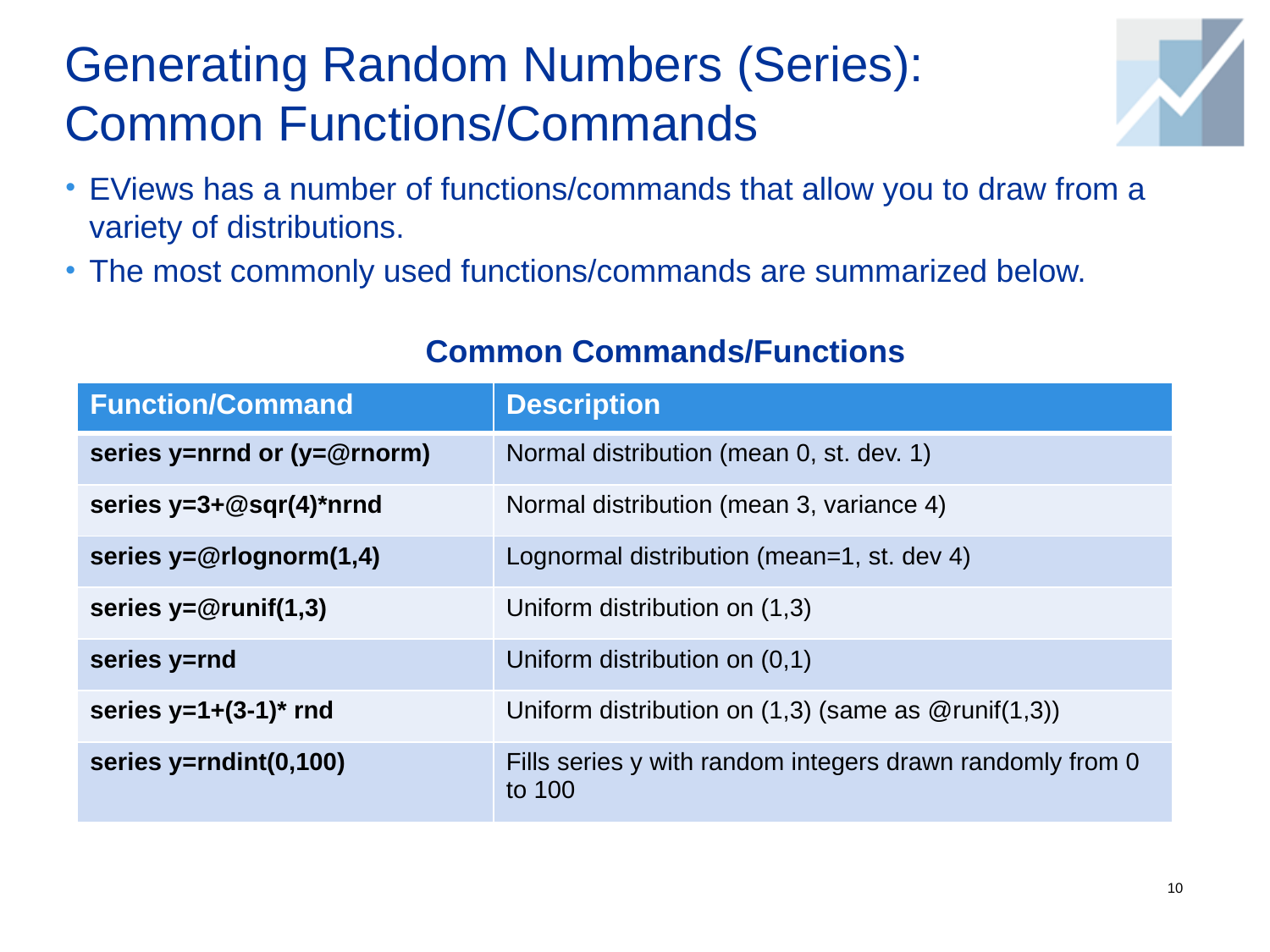

# Generating Random Numbers (Series): Common Functions/Commands
EViews has a number of functions/commands that allow you to draw from a variety of distributions.
The most commonly used functions/commands are summarized below.

	Common Commands/Functions
| Function/Command | Description |
| --- | --- |
| series y=nrnd or (y=@rnorm) | Normal distribution (mean 0, st. dev. 1) |
| series y=3+@sqr(4)\*nrnd | Normal distribution (mean 3, variance 4) |
| series y=@rlognorm(1,4) | Lognormal distribution (mean=1, st. dev 4) |
| series y=@runif(1,3) | Uniform distribution on (1,3) |
| series y=rnd | Uniform distribution on (0,1) |
| series y=1+(3-1)\* rnd | Uniform distribution on (1,3) (same as @runif(1,3)) |
| series y=rndint(0,100) | Fills series y with random integers drawn randomly from 0 to 100 |
10